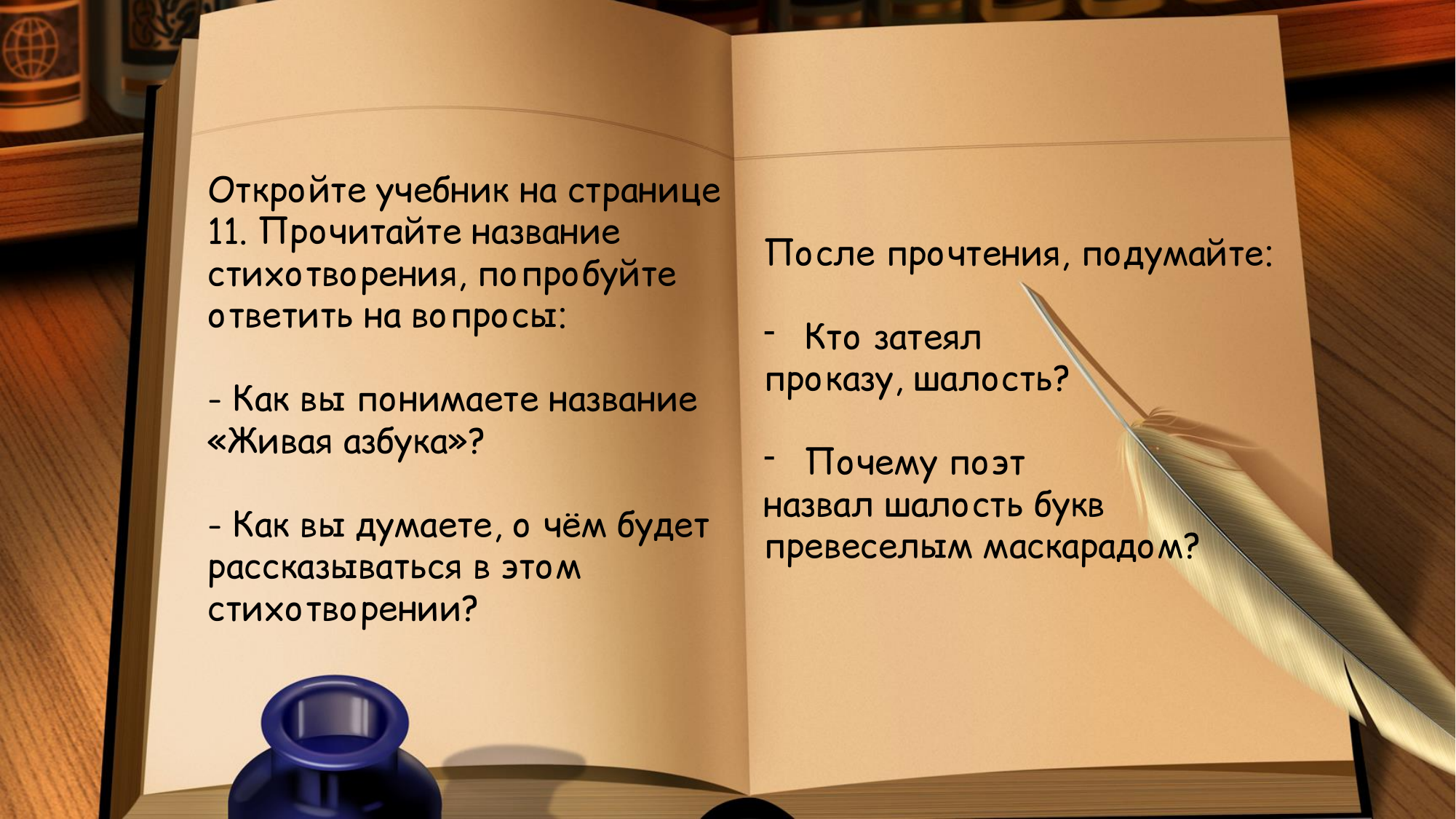

Откройте учебник на странице 11. Прочитайте название стихотворения, попробуйте ответить на вопросы:

- Как вы понимаете название «Живая азбука»?

- Как вы думаете, о чём будет рассказываться в этом стихотворении?
После прочтения, подумайте:

Кто затеял
проказу, шалость?

Почему поэт
назвал шалость букв превеселым маскарадом?